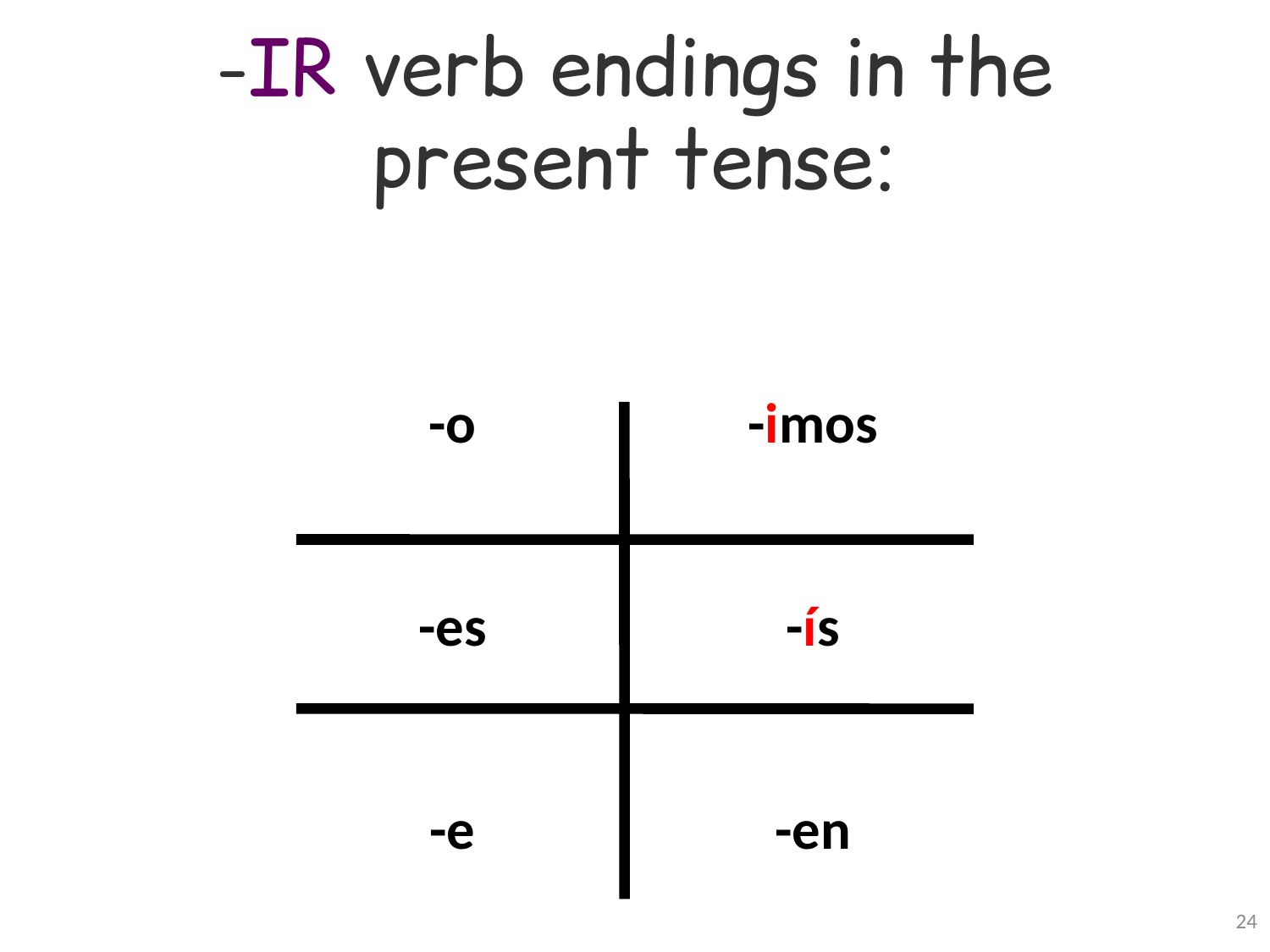

-IR verb endings in the present tense:
-o

-es

-e
-imos

-ís

-en

24